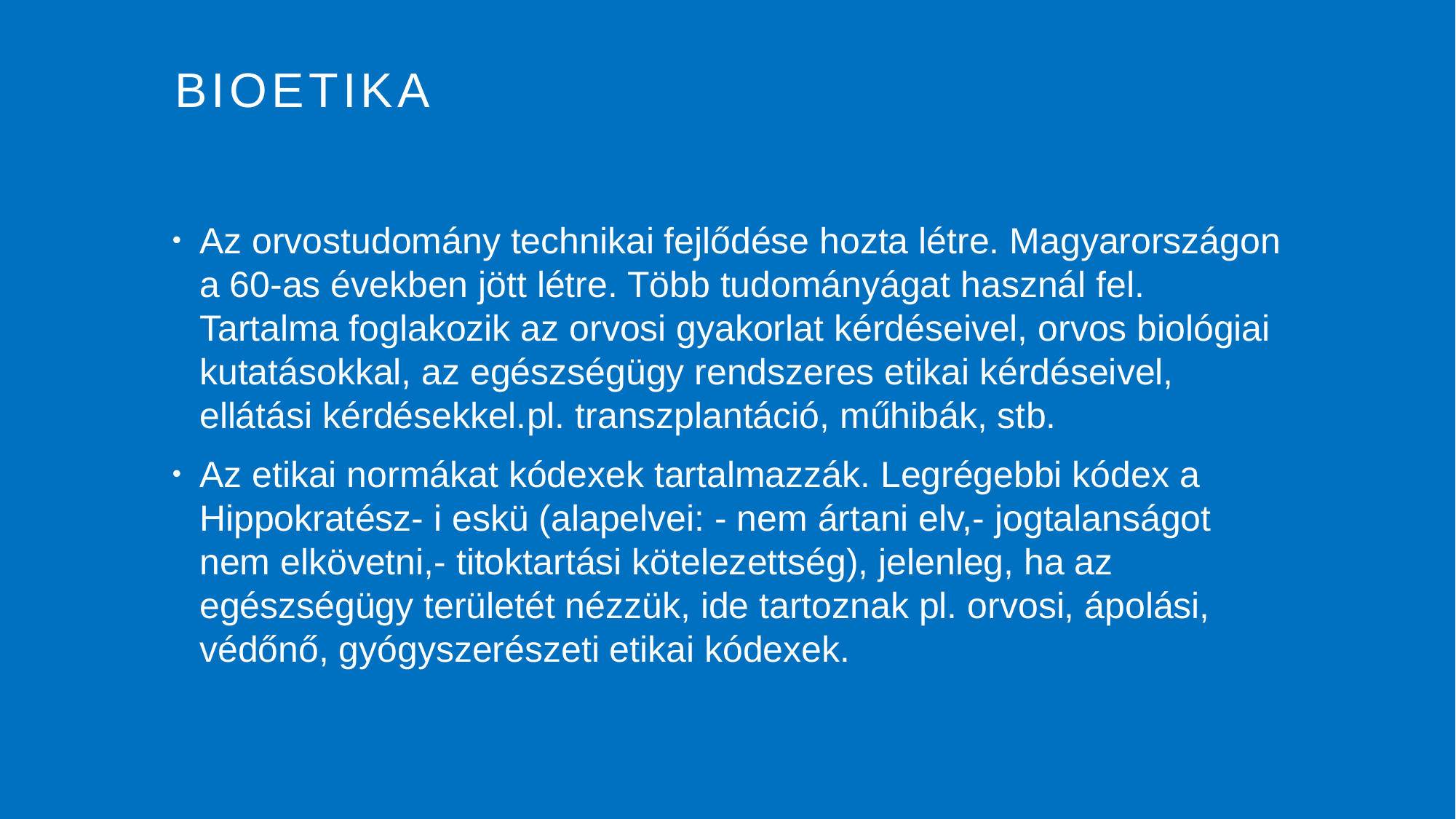

# bioetika
Az orvostudomány technikai fejlődése hozta létre. Magyarországon a 60-as években jött létre. Több tudományágat használ fel. Tartalma foglakozik az orvosi gyakorlat kérdéseivel, orvos biológiai kutatásokkal, az egészségügy rendszeres etikai kérdéseivel, ellátási kérdésekkel.pl. transzplantáció, műhibák, stb.
Az etikai normákat kódexek tartalmazzák. Legrégebbi kódex a Hippokratész- i eskü (alapelvei: - nem ártani elv,- jogtalanságot nem elkövetni,- titoktartási kötelezettség), jelenleg, ha az egészségügy területét nézzük, ide tartoznak pl. orvosi, ápolási, védőnő, gyógyszerészeti etikai kódexek.